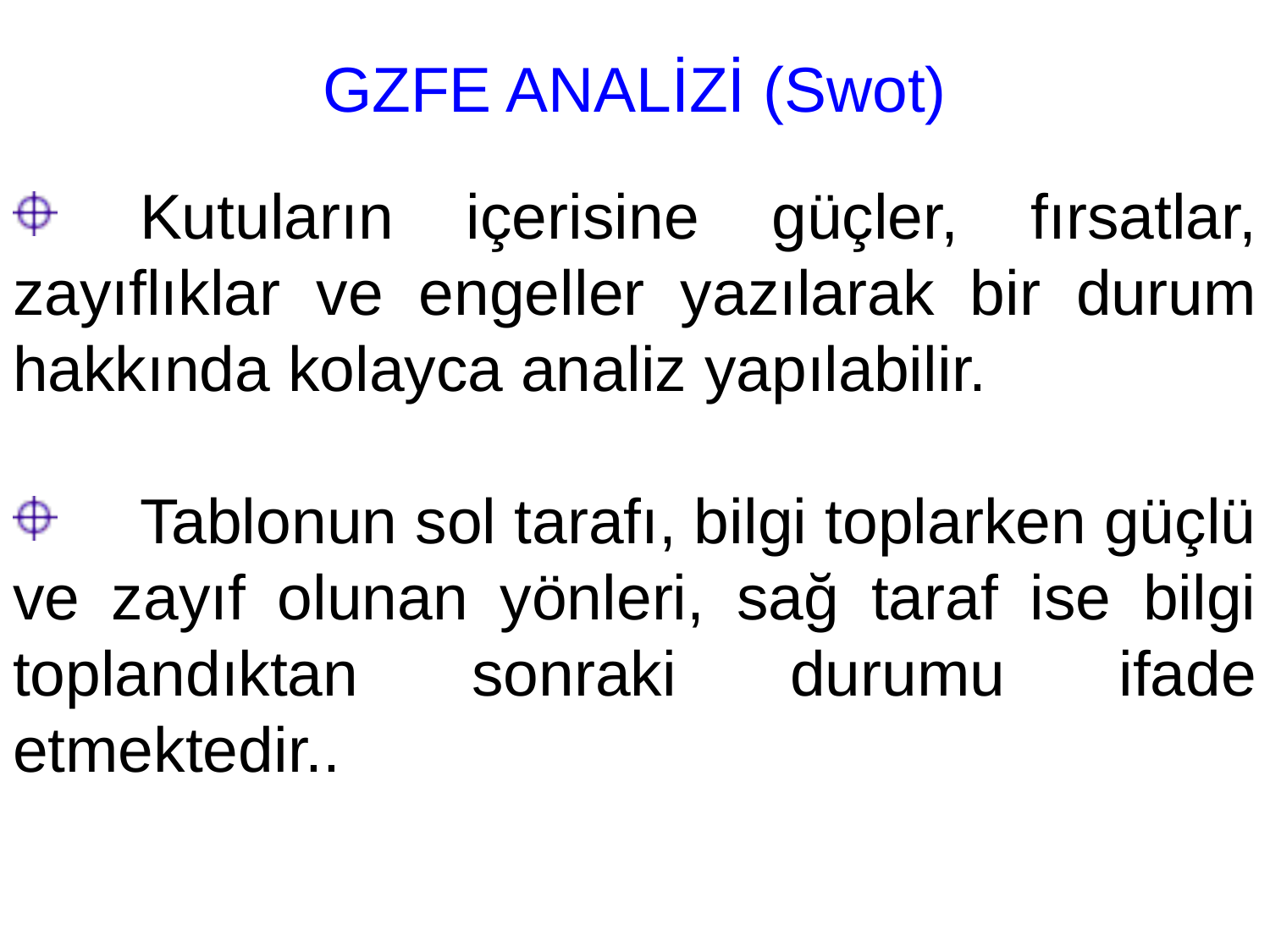

GZFE ANALİZİ (Swot)
	Kutuların içerisine güçler, fırsatlar, zayıflıklar ve engeller yazılarak bir durum hakkında kolayca analiz yapılabilir.

	Tablonun sol tarafı, bilgi toplarken güçlü ve zayıf olunan yönleri, sağ taraf ise bilgi toplandıktan sonraki durumu ifade etmektedir..